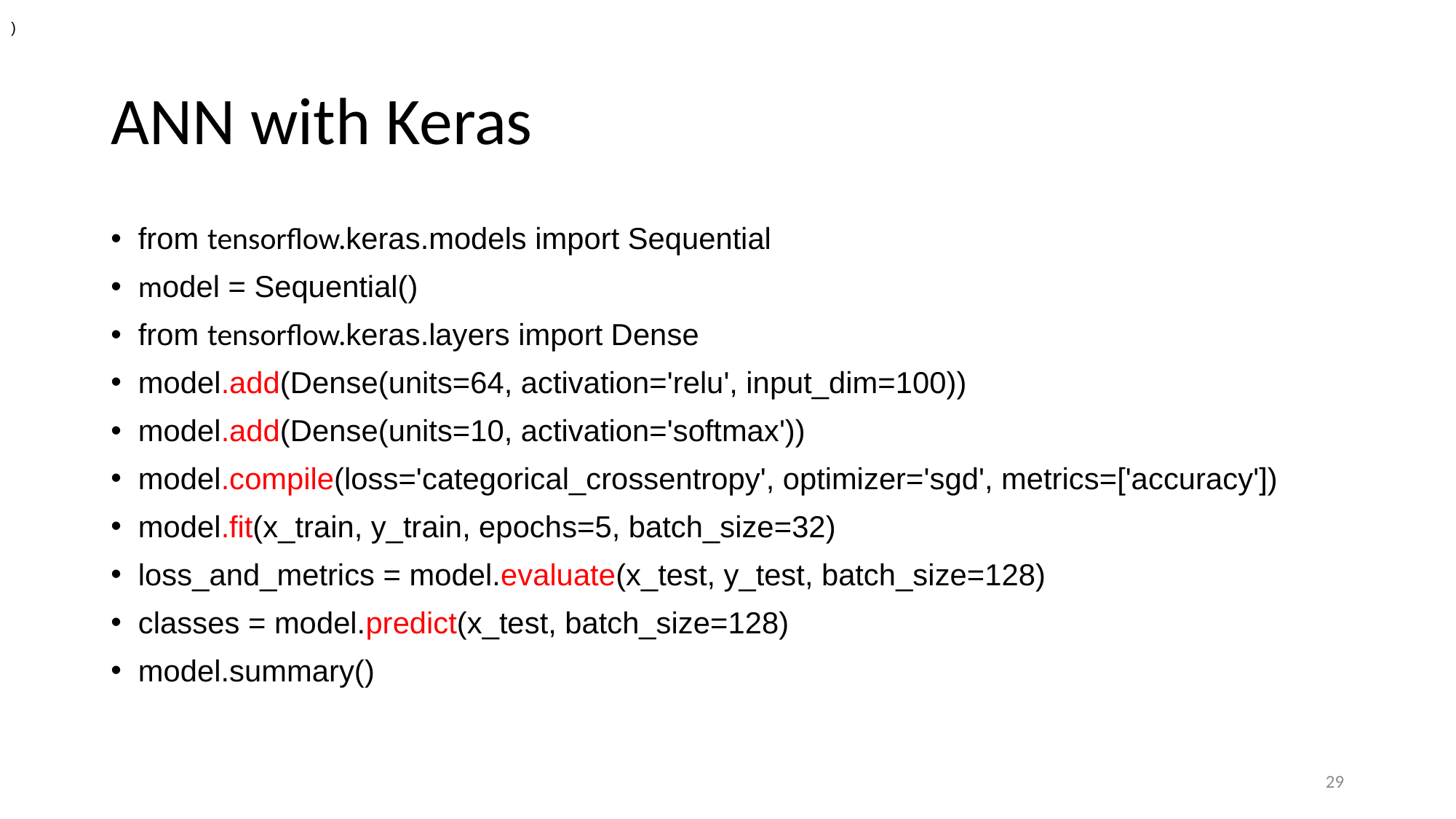

)
# ANN with Keras
from tensorflow.keras.models import Sequential
model = Sequential()
from tensorflow.keras.layers import Dense
model.add(Dense(units=64, activation='relu', input_dim=100))
model.add(Dense(units=10, activation='softmax'))
model.compile(loss='categorical_crossentropy', optimizer='sgd', metrics=['accuracy'])
model.fit(x_train, y_train, epochs=5, batch_size=32)
loss_and_metrics = model.evaluate(x_test, y_test, batch_size=128)
classes = model.predict(x_test, batch_size=128)
model.summary()

29